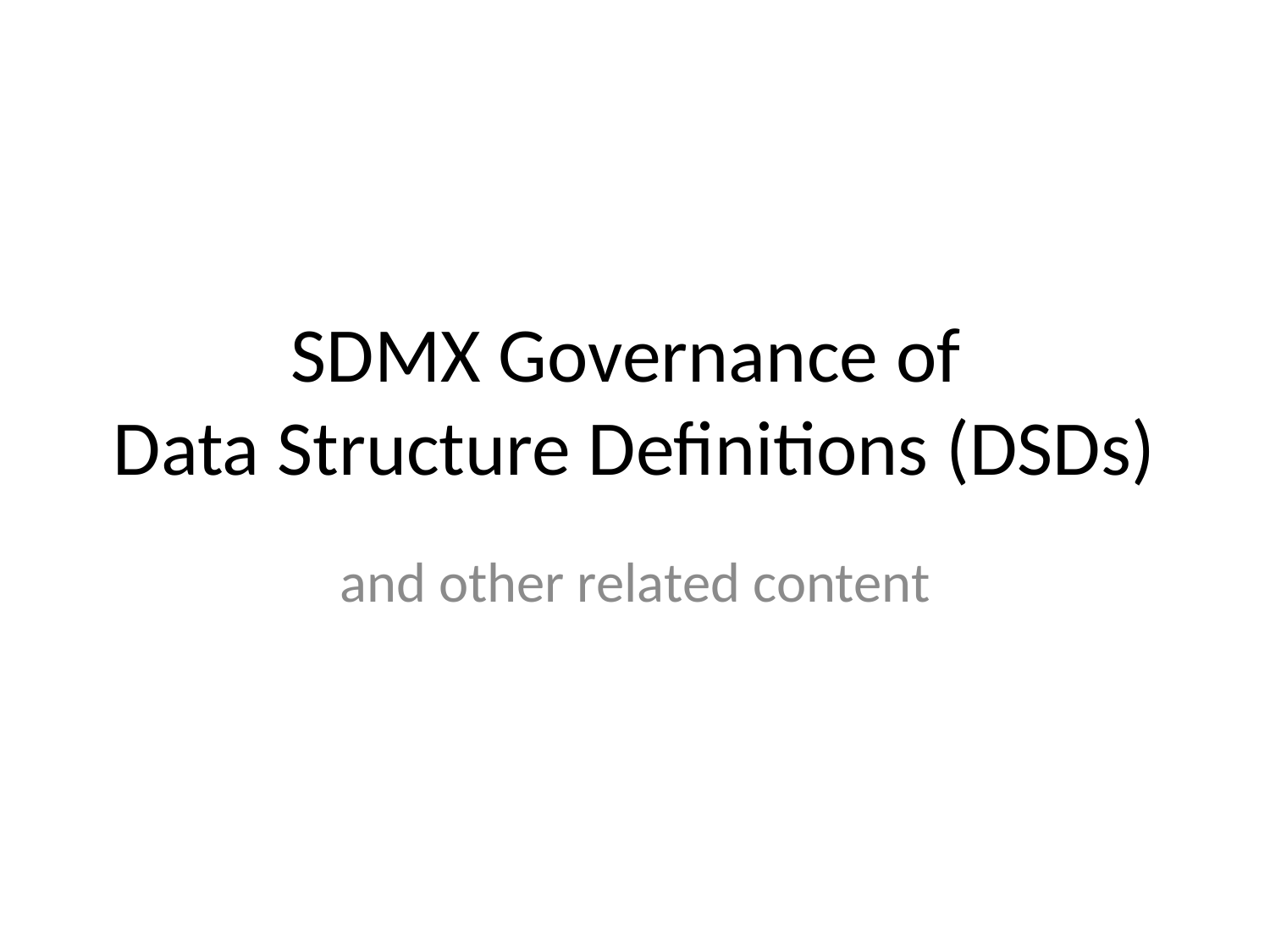

# SDMX Governance of Data Structure Definitions (DSDs)
and other related content